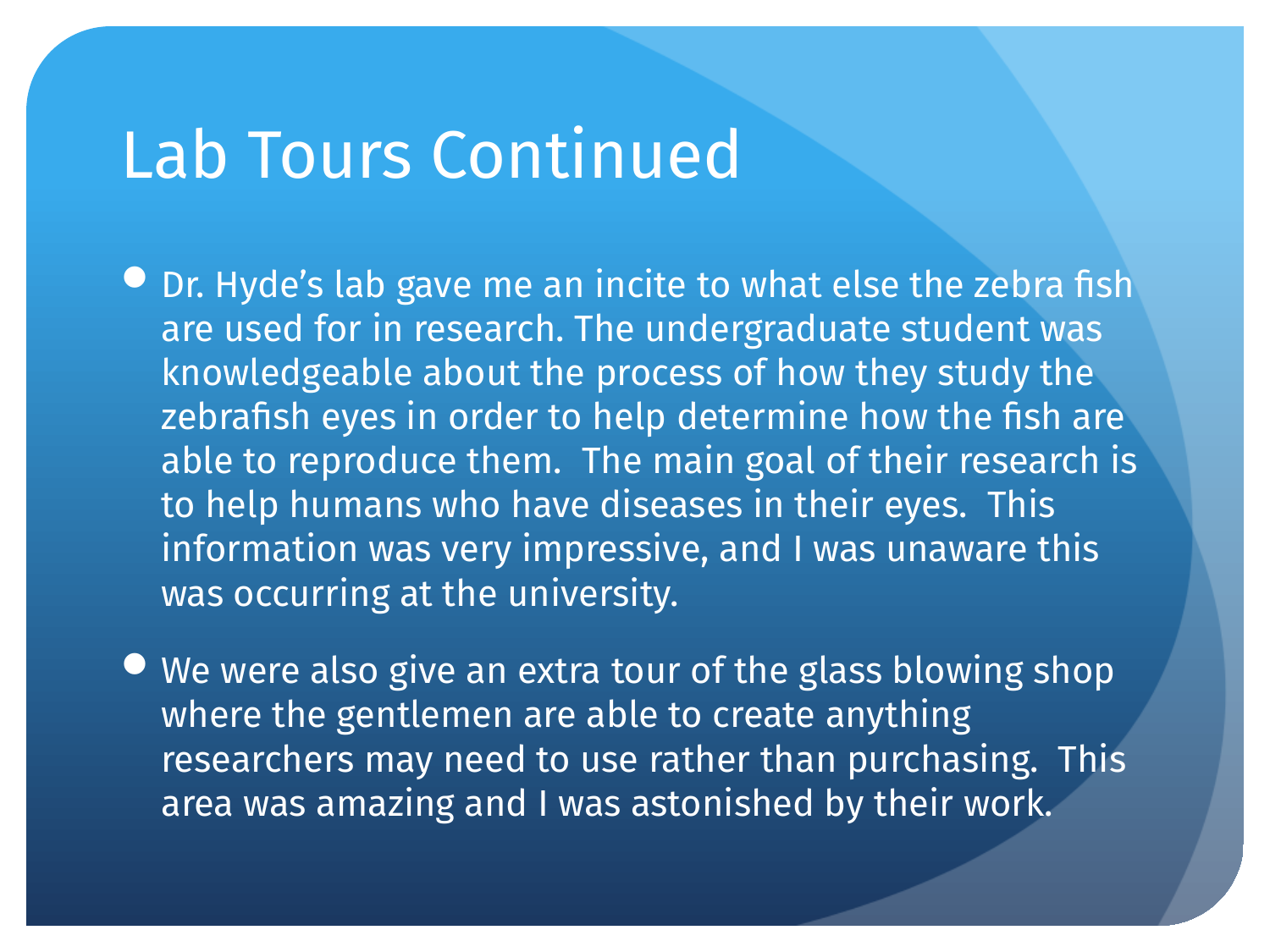

# Lab Tours Continued
Dr. Hyde’s lab gave me an incite to what else the zebra fish are used for in research. The undergraduate student was knowledgeable about the process of how they study the zebrafish eyes in order to help determine how the fish are able to reproduce them.  The main goal of their research is to help humans who have diseases in their eyes.  This information was very impressive, and I was unaware this was occurring at the university.
We were also give an extra tour of the glass blowing shop where the gentlemen are able to create anything researchers may need to use rather than purchasing.  This area was amazing and I was astonished by their work.